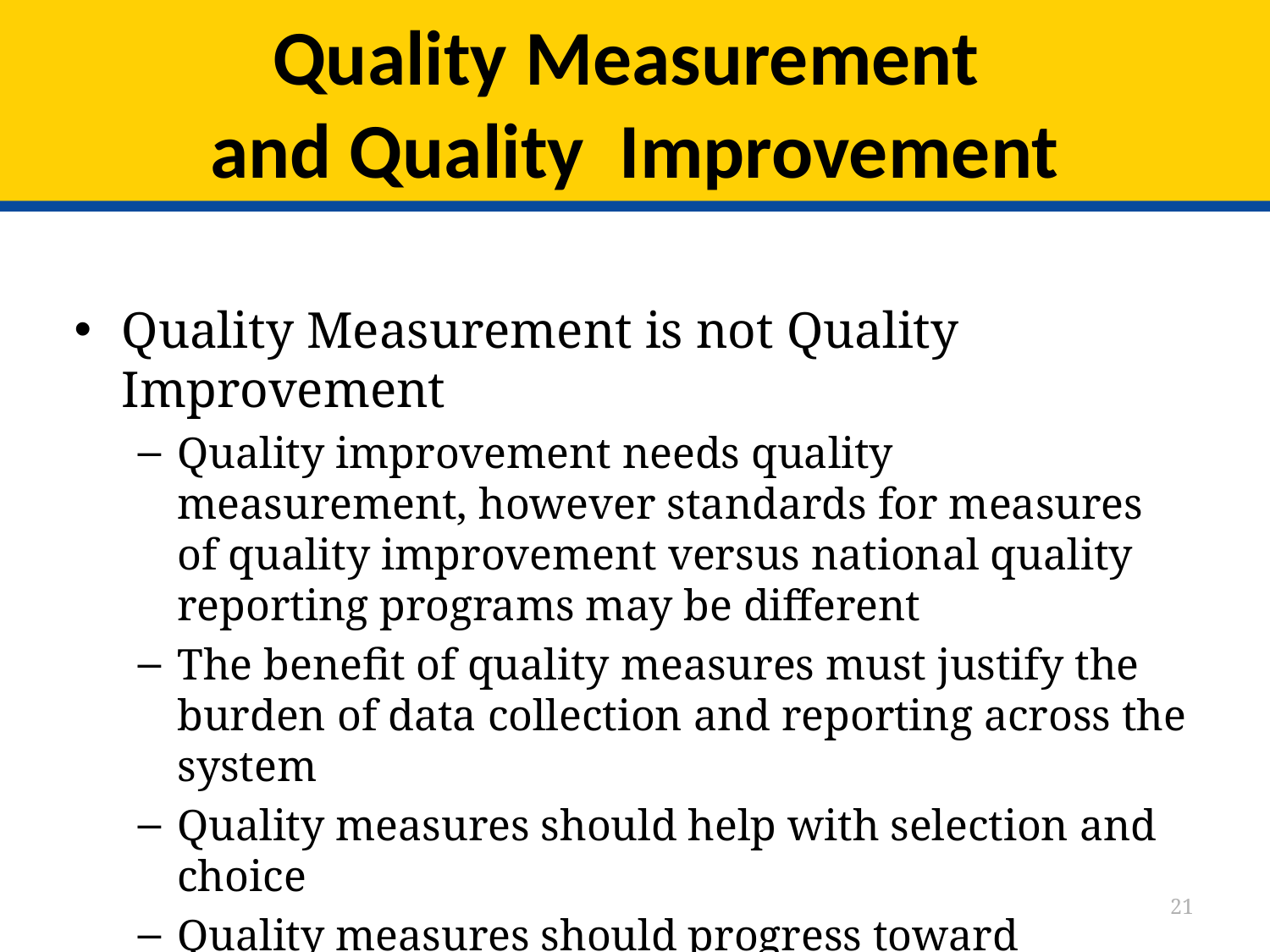

# Quality Measurement and Quality  Improvement

Quality Measurement is not Quality Improvement
Quality improvement needs quality measurement, however standards for measures of quality improvement versus national quality reporting programs may be different
The benefit of quality measures must justify the burden of data collection and reporting across the system
Quality measures should help with selection and choice
Quality measures should progress toward maturity

21